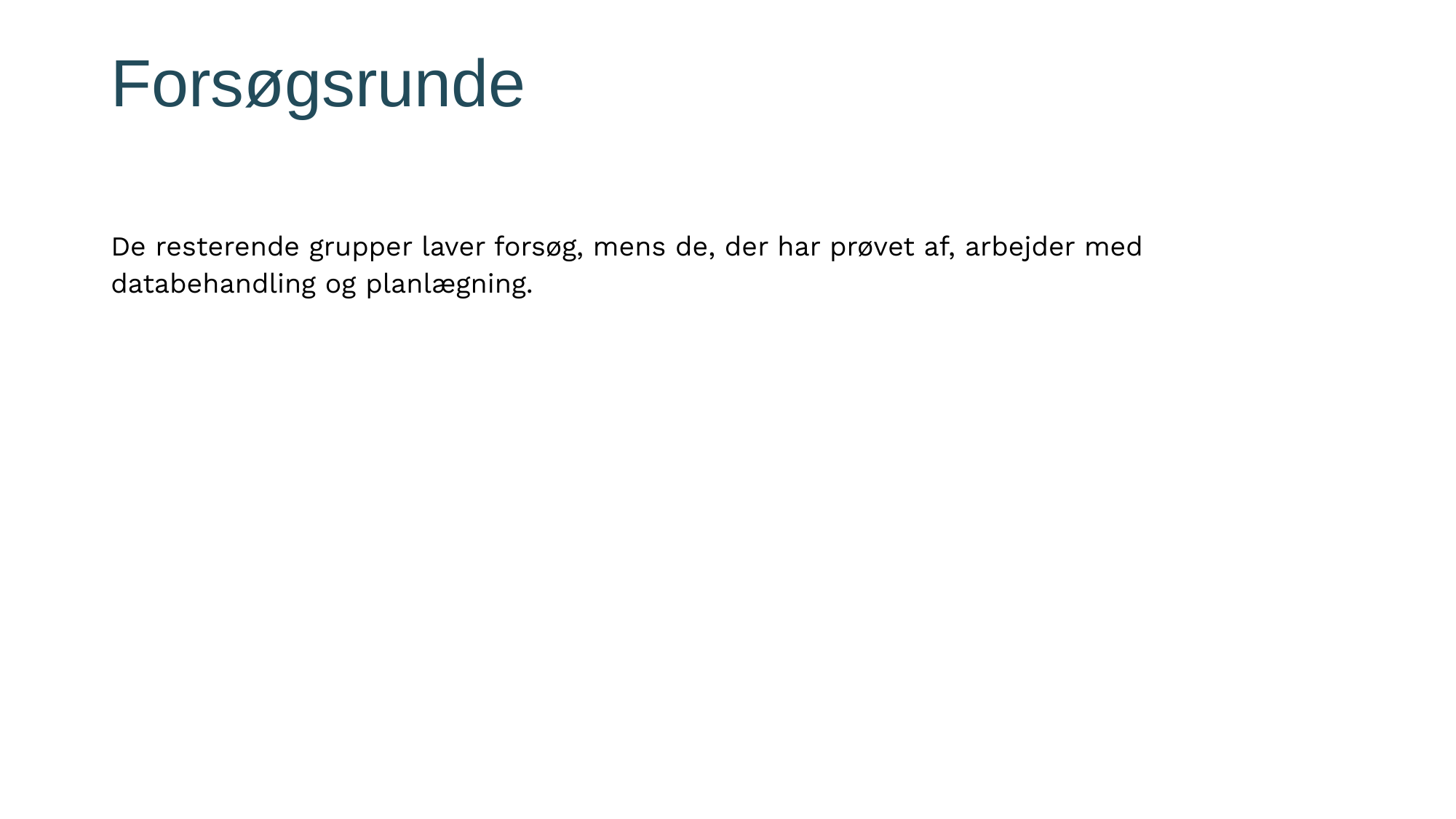

# Forsøgsrunde
De resterende grupper laver forsøg, mens de, der har prøvet af, arbejder med databehandling og planlægning.